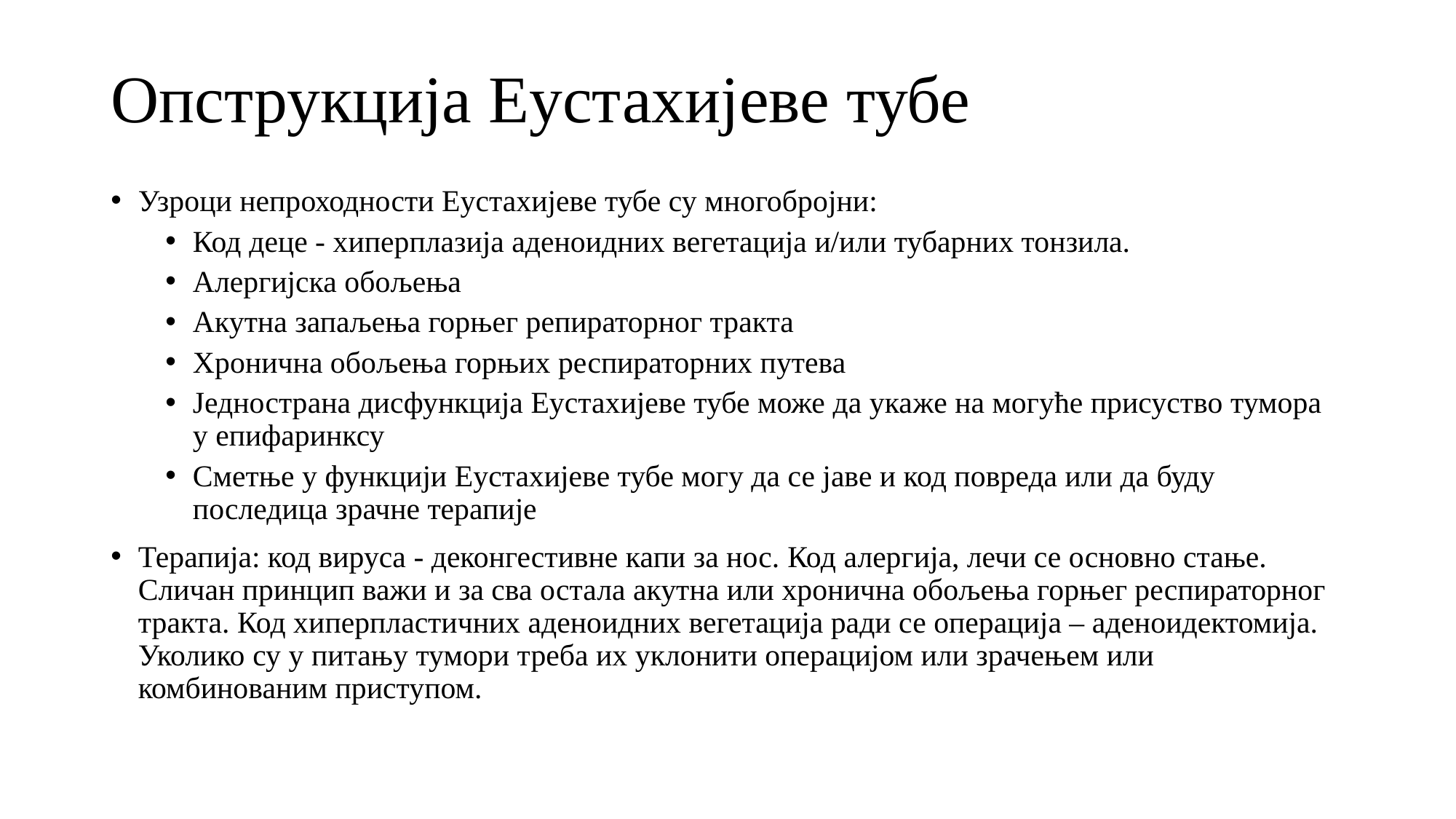

# Опструкција Еустахијеве тубе
Узроци непроходности Еустахијеве тубе су многобројни:
Код деце - хиперплазија аденоидних вегетација и/или тубарних тонзила.
Алергијска обољења
Акутна запаљења горњег репираторног тракта
Хронична обољења горњих респираторних путева
Једнострана дисфункција Еустахијеве тубе може да укаже на могуће присуство тумора у епифаринксу
Сметње у функцији Еустахијеве тубе могу да се јаве и код повреда или да буду последица зрачне терапије
Терапија: код вируса - деконгестивне капи за нос. Код алергија, лечи се основно стање. Сличан принцип важи и за сва остала акутна или хронична обољења горњег респираторног тракта. Код хиперпластичних аденоидних вегетација ради се операција – аденоидектомија. Уколико су у питању тумори треба их уклонити операцијом или зрачењем или комбинованим приступом.